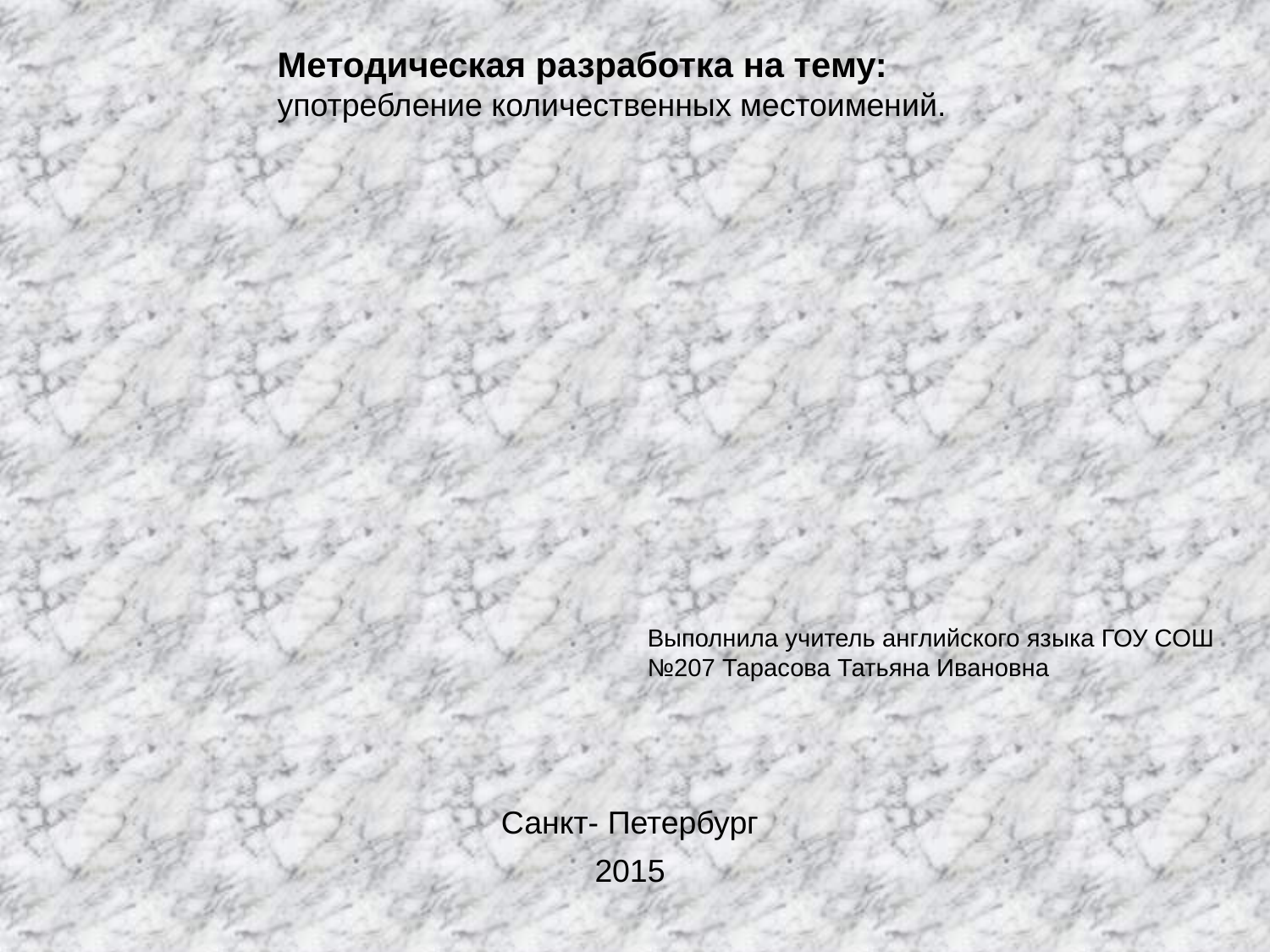

Методическая разработка на тему:
употребление количественных местоимений.
Выполнила учитель английского языка ГОУ СОШ №207 Тарасова Татьяна Ивановна

Санкт- Петербург
2015